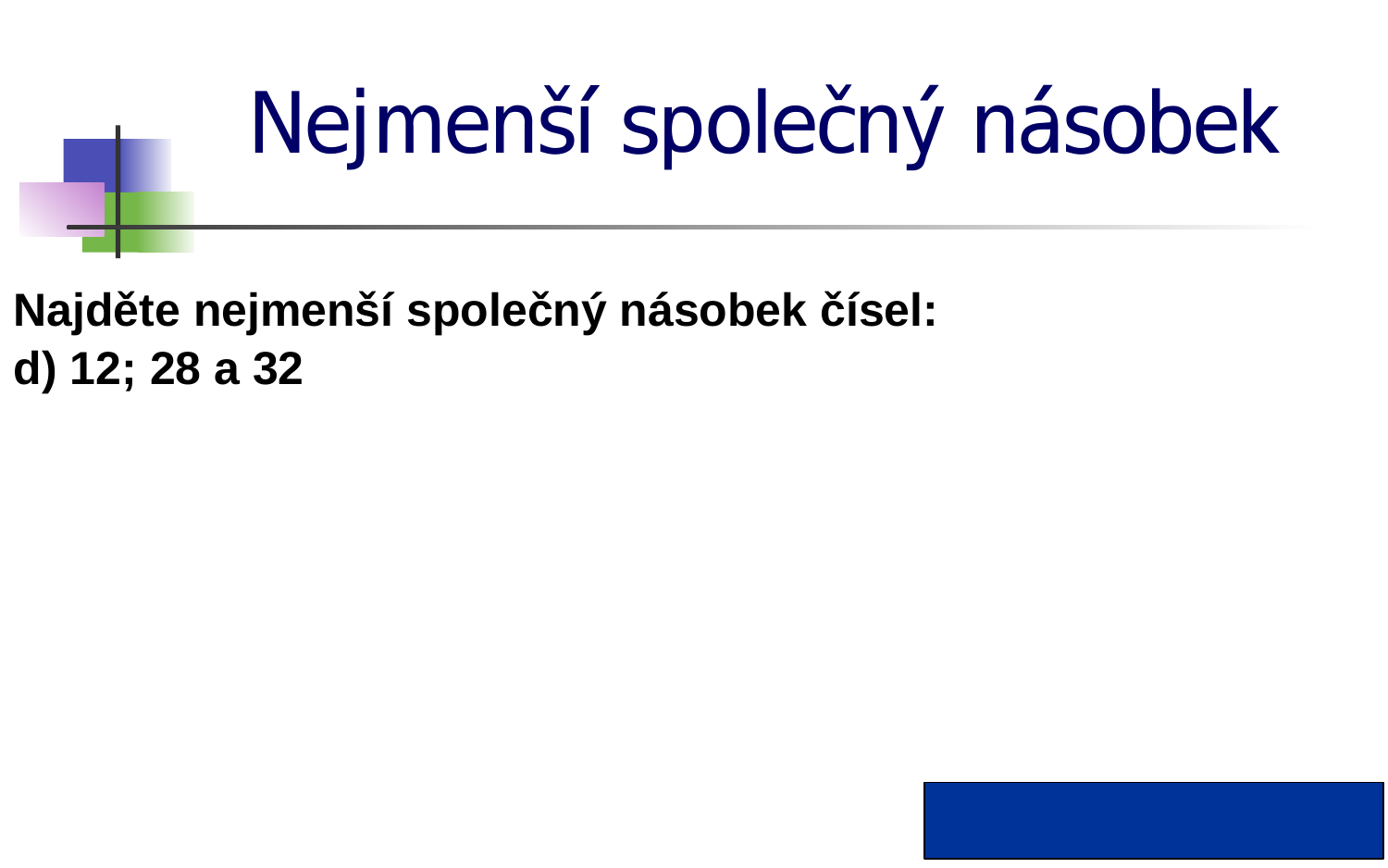

# Nejmenší společný násobek
Najděte nejmenší společný násobek čísel:
d) 12; 28 a 32

n(12; 28; 32) = 672